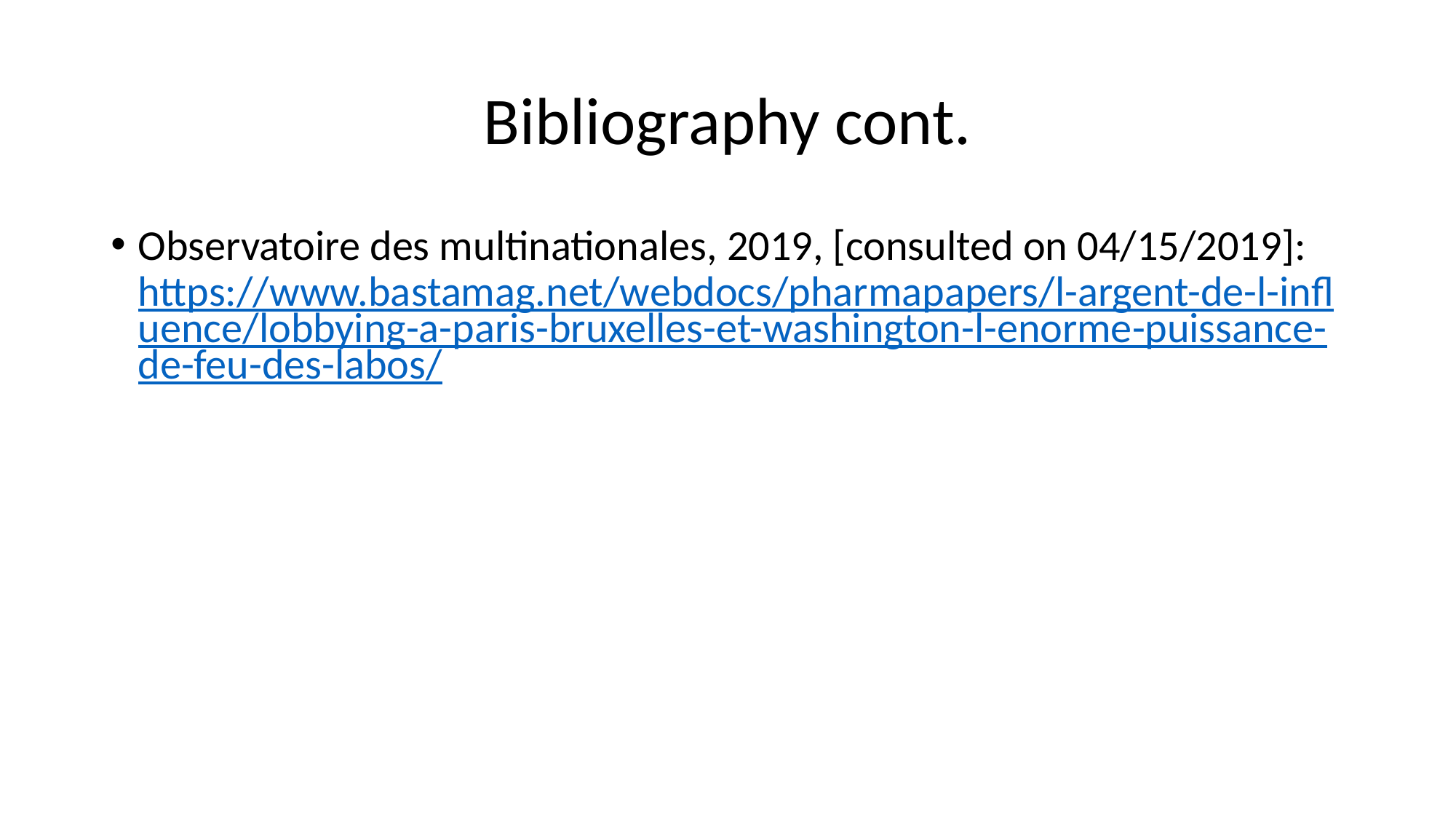

# Bibliography cont.
Observatoire des multinationales, 2019, [consulted on 04/15/2019]: https://www.bastamag.net/webdocs/pharmapapers/l-argent-de-l-influence/lobbying-a-paris-bruxelles-et-washington-l-enorme-puissance-de-feu-des-labos/